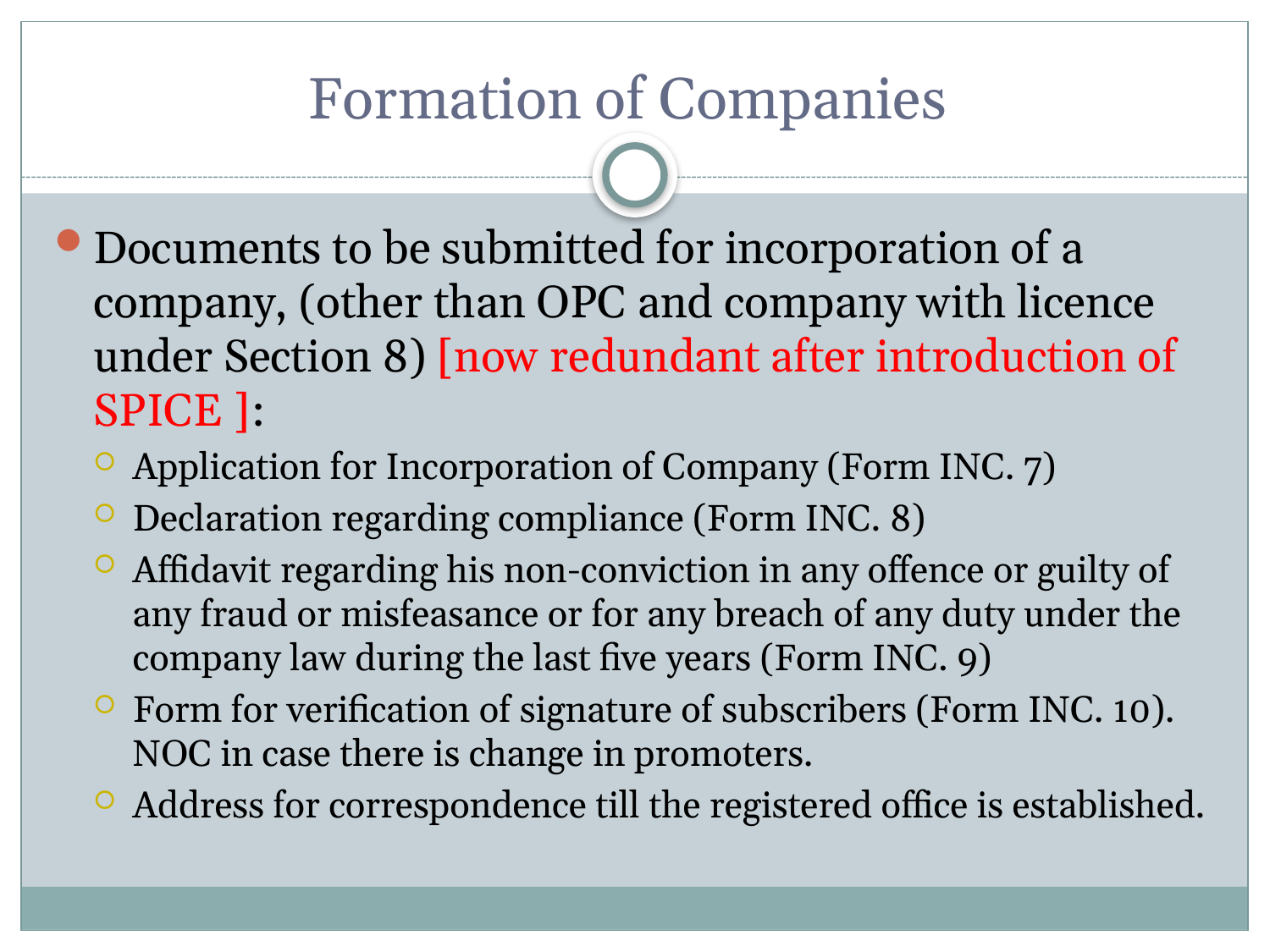

# Formation of Companies
Documents to be submitted for incorporation of a company, (other than OPC and company with licence under Section 8) [now redundant after introduction of SPICE ]:
Application for Incorporation of Company (Form INC. 7)
Declaration regarding compliance (Form INC. 8)
Affidavit regarding his non-conviction in any offence or guilty of any fraud or misfeasance or for any breach of any duty under the company law during the last five years (Form INC. 9)
Form for verification of signature of subscribers (Form INC. 10). NOC in case there is change in promoters.
Address for correspondence till the registered office is established.